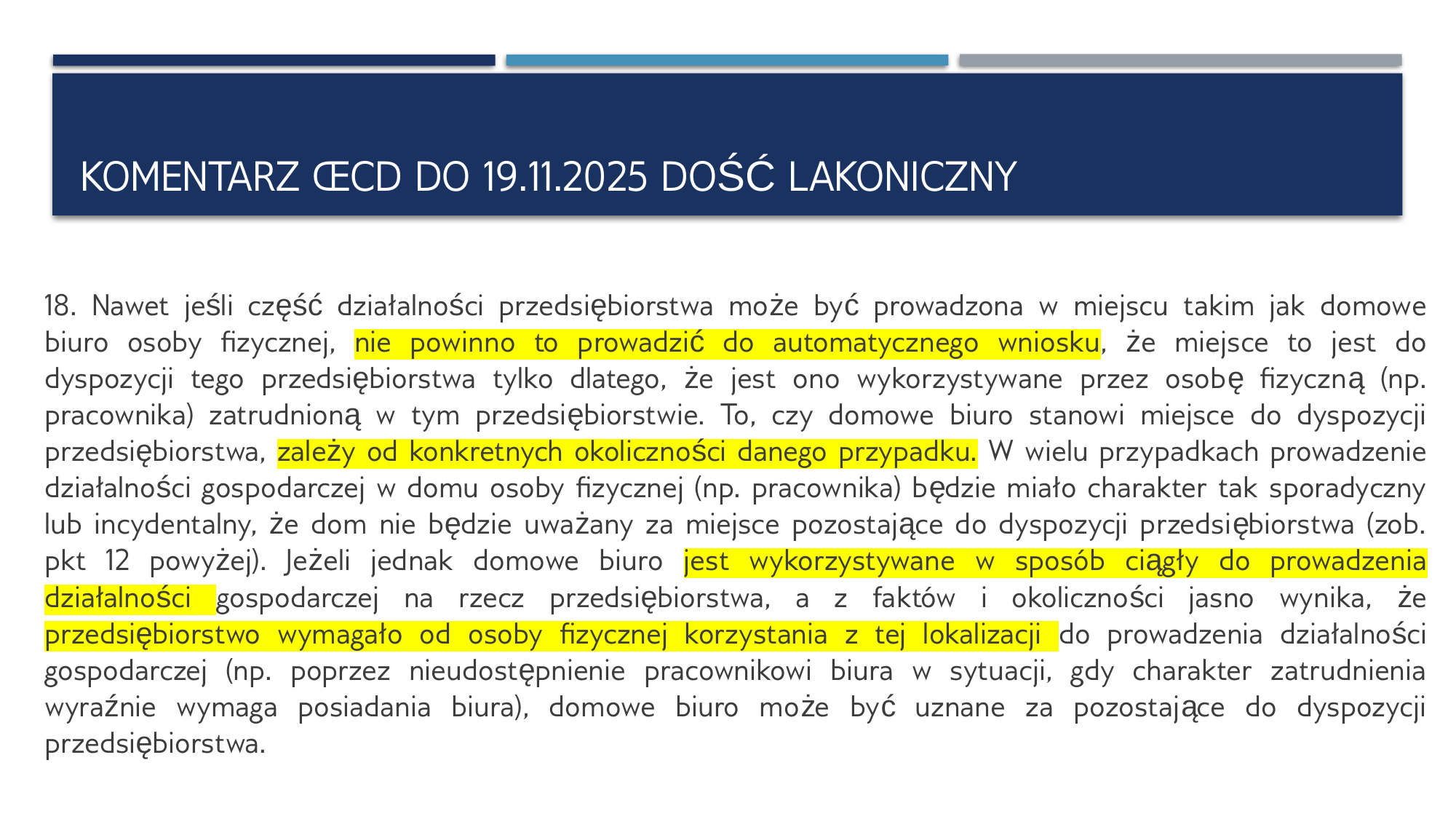

# Komentarz OECD do 19.11.2025 dość lakoniczny
18. Nawet jeśli część działalności przedsiębiorstwa może być prowadzona w miejscu takim jak domowe biuro osoby fizycznej, nie powinno to prowadzić do automatycznego wniosku, że miejsce to jest do dyspozycji tego przedsiębiorstwa tylko dlatego, że jest ono wykorzystywane przez osobę fizyczną (np. pracownika) zatrudnioną w tym przedsiębiorstwie. To, czy domowe biuro stanowi miejsce do dyspozycji przedsiębiorstwa, zależy od konkretnych okoliczności danego przypadku. W wielu przypadkach prowadzenie działalności gospodarczej w domu osoby fizycznej (np. pracownika) będzie miało charakter tak sporadyczny lub incydentalny, że dom nie będzie uważany za miejsce pozostające do dyspozycji przedsiębiorstwa (zob. pkt 12 powyżej). Jeżeli jednak domowe biuro jest wykorzystywane w sposób ciągły do prowadzenia działalności gospodarczej na rzecz przedsiębiorstwa, a z faktów i okoliczności jasno wynika, że przedsiębiorstwo wymagało od osoby fizycznej korzystania z tej lokalizacji do prowadzenia działalności gospodarczej (np. poprzez nieudostępnienie pracownikowi biura w sytuacji, gdy charakter zatrudnienia wyraźnie wymaga posiadania biura), domowe biuro może być uznane za pozostające do dyspozycji przedsiębiorstwa.